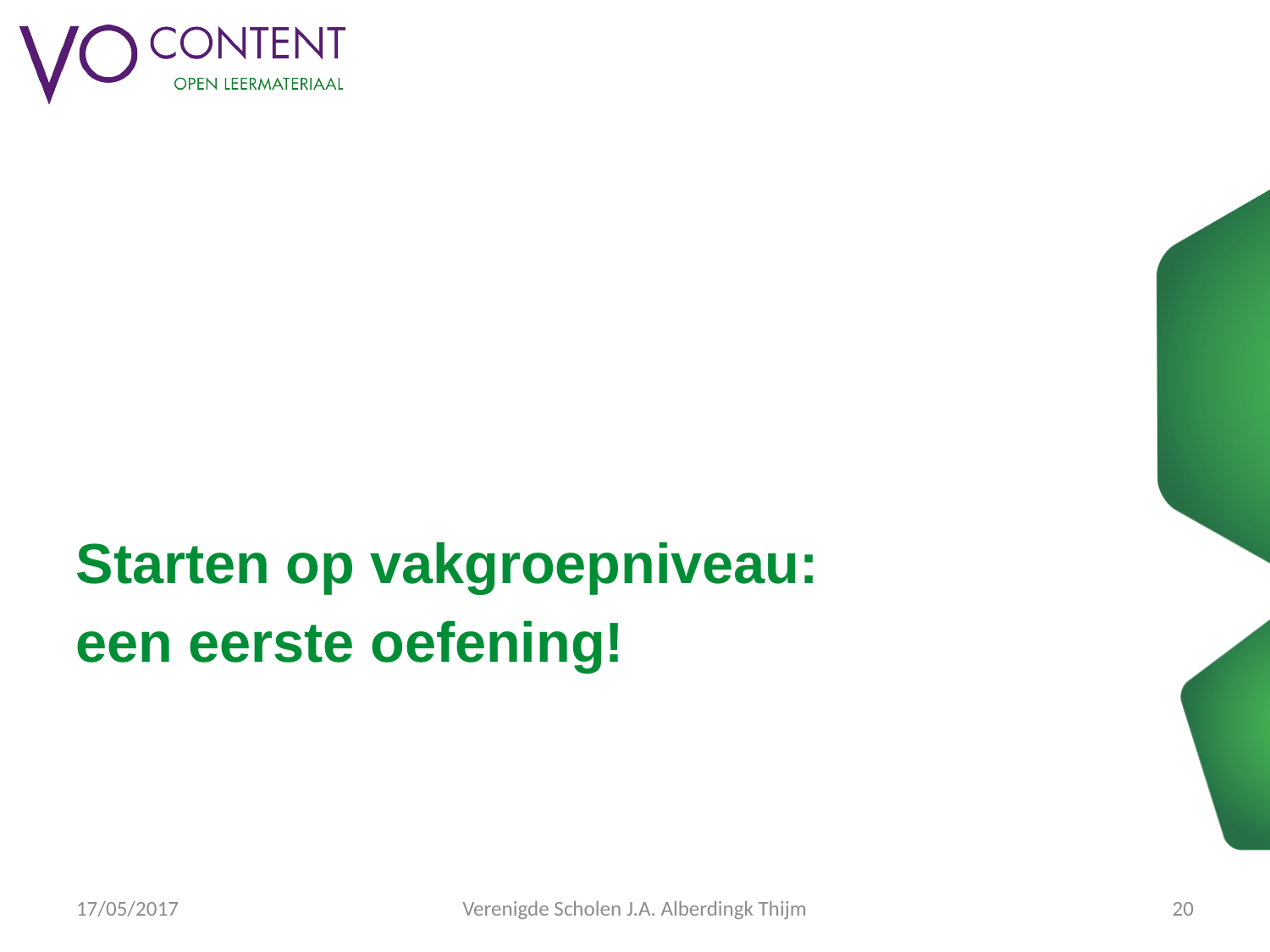

Starten op vakgroepniveau:
een eerste oefening!

17/05/2017
Verenigde Scholen J.A. Alberdingk Thijm
20